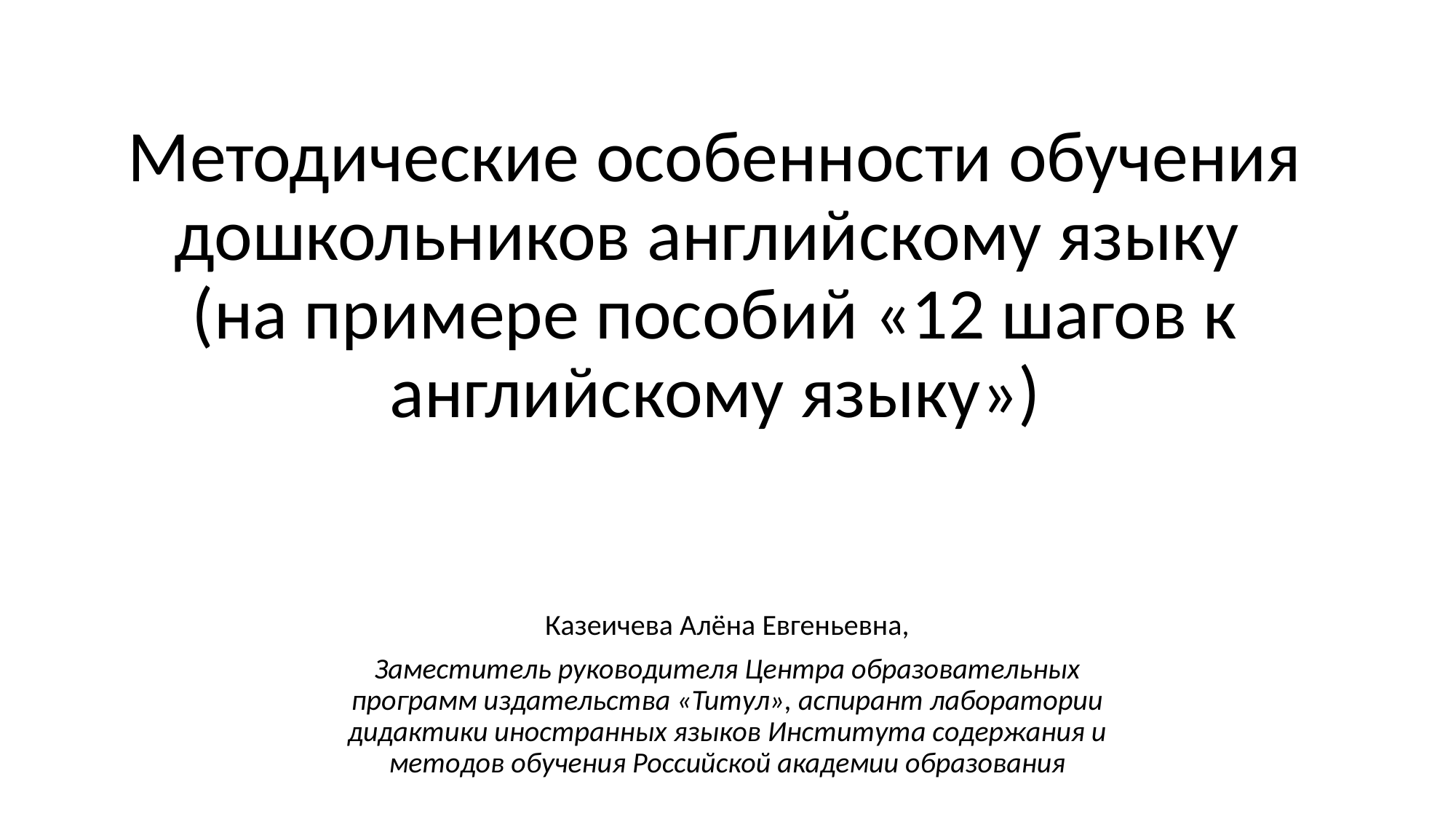

# Методические особенности обучения дошкольников английскому языку (на примере пособий «12 шагов к английскому языку»)
Казеичева Алёна Евгеньевна,
Заместитель руководителя Центра образовательных программ издательства «Титул», аспирант лаборатории дидактики иностранных языков Института содержания и методов обучения Российской академии образования